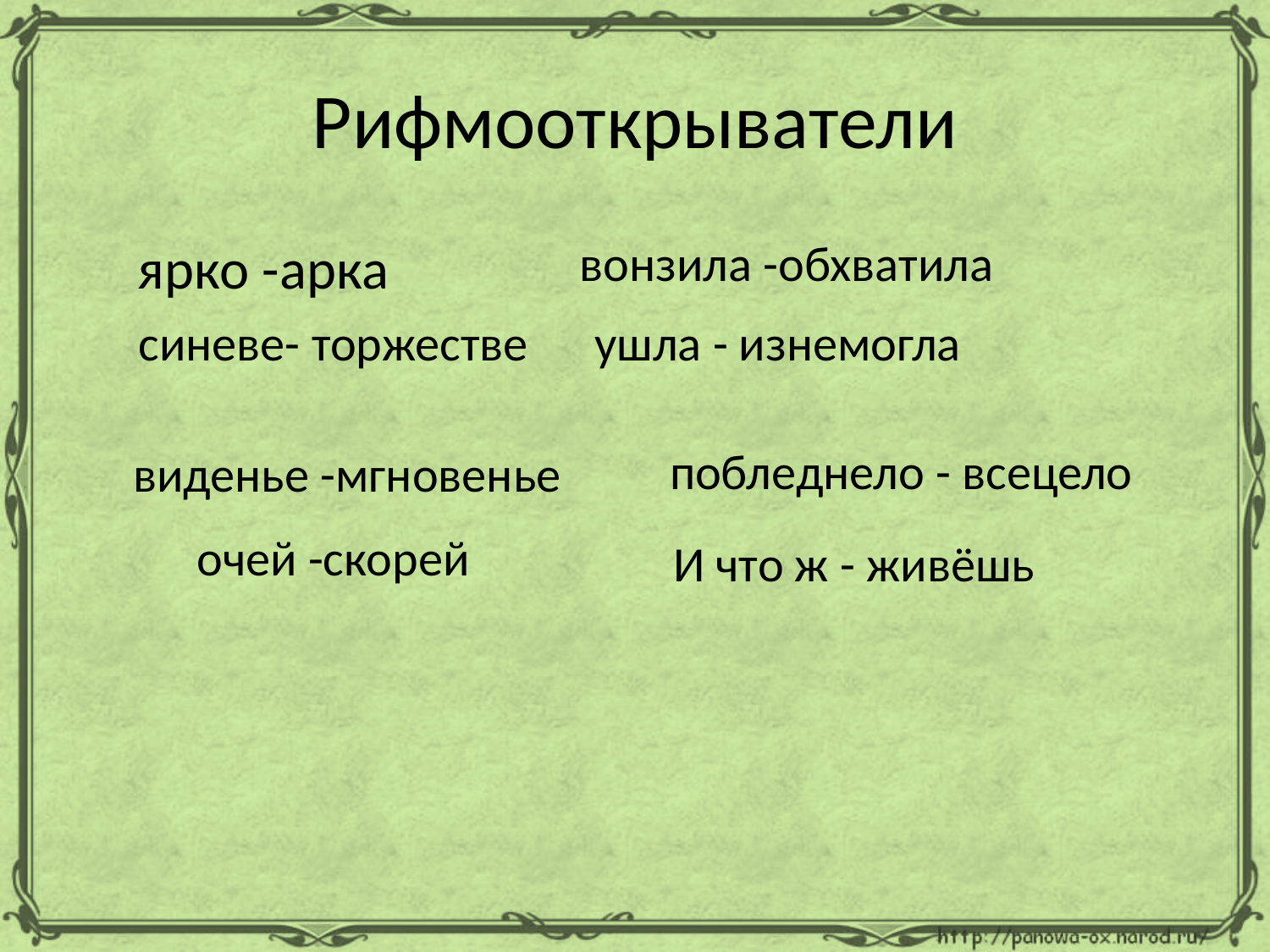

# Рифмооткрыватели
ярко -арка
вонзила -обхватила
синеве- торжестве
ушла - изнемогла
побледнело - всецело
виденье -мгновенье
очей -скорей
И что ж - живёшь